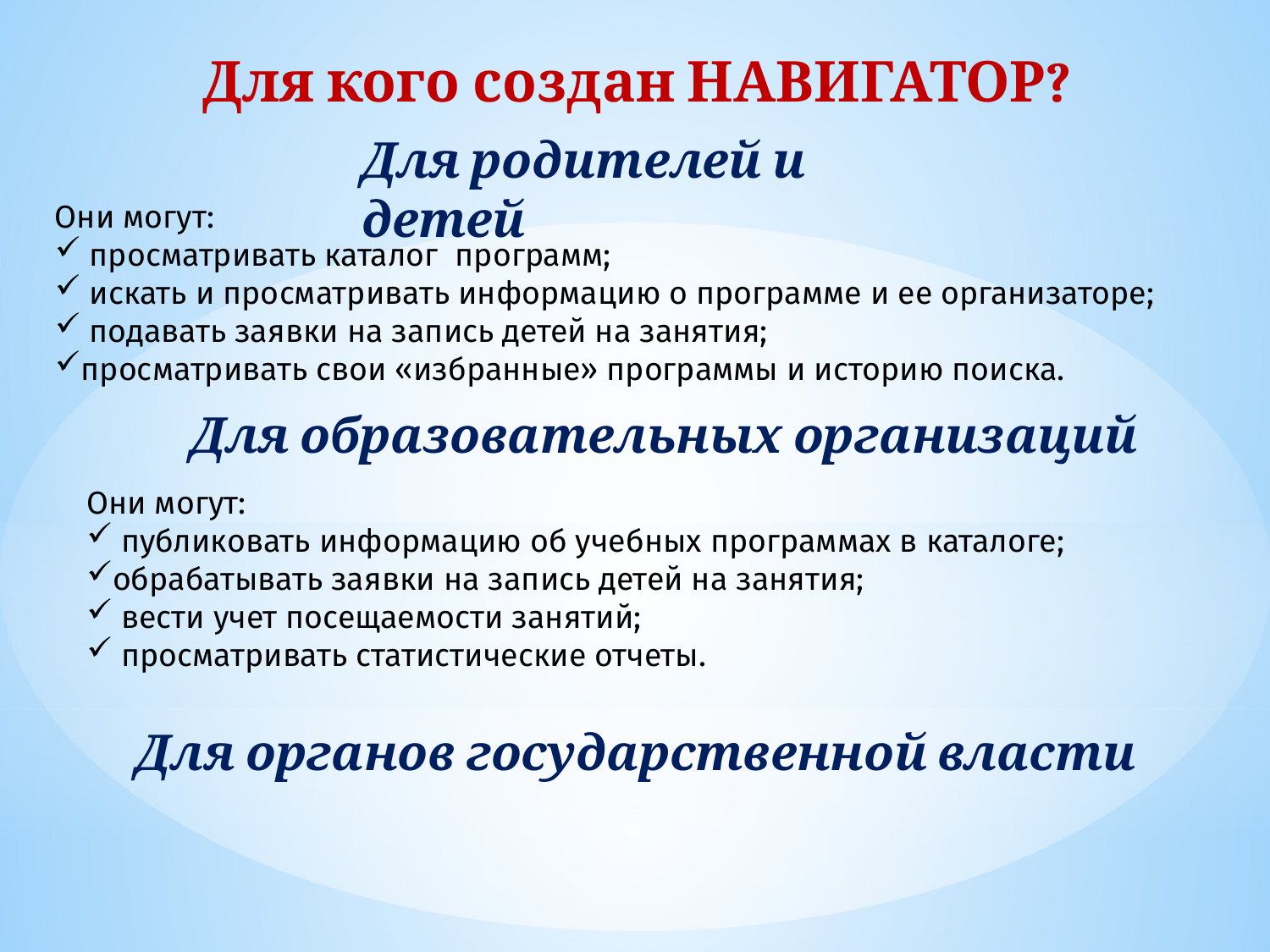

Для кого создан НАВИГАТОР?
Для родителей и детей
Они могут:
 просматривать каталог  программ;
 искать и просматривать информацию о программе и ее организаторе;
 подавать заявки на запись детей на занятия;
просматривать свои «избранные» программы и историю поиска.
Для образовательных организаций
Они могут:
 публиковать информацию об учебных программах в каталоге;
обрабатывать заявки на запись детей на занятия;
 вести учет посещаемости занятий;
 просматривать статистические отчеты.

Для органов государственной власти